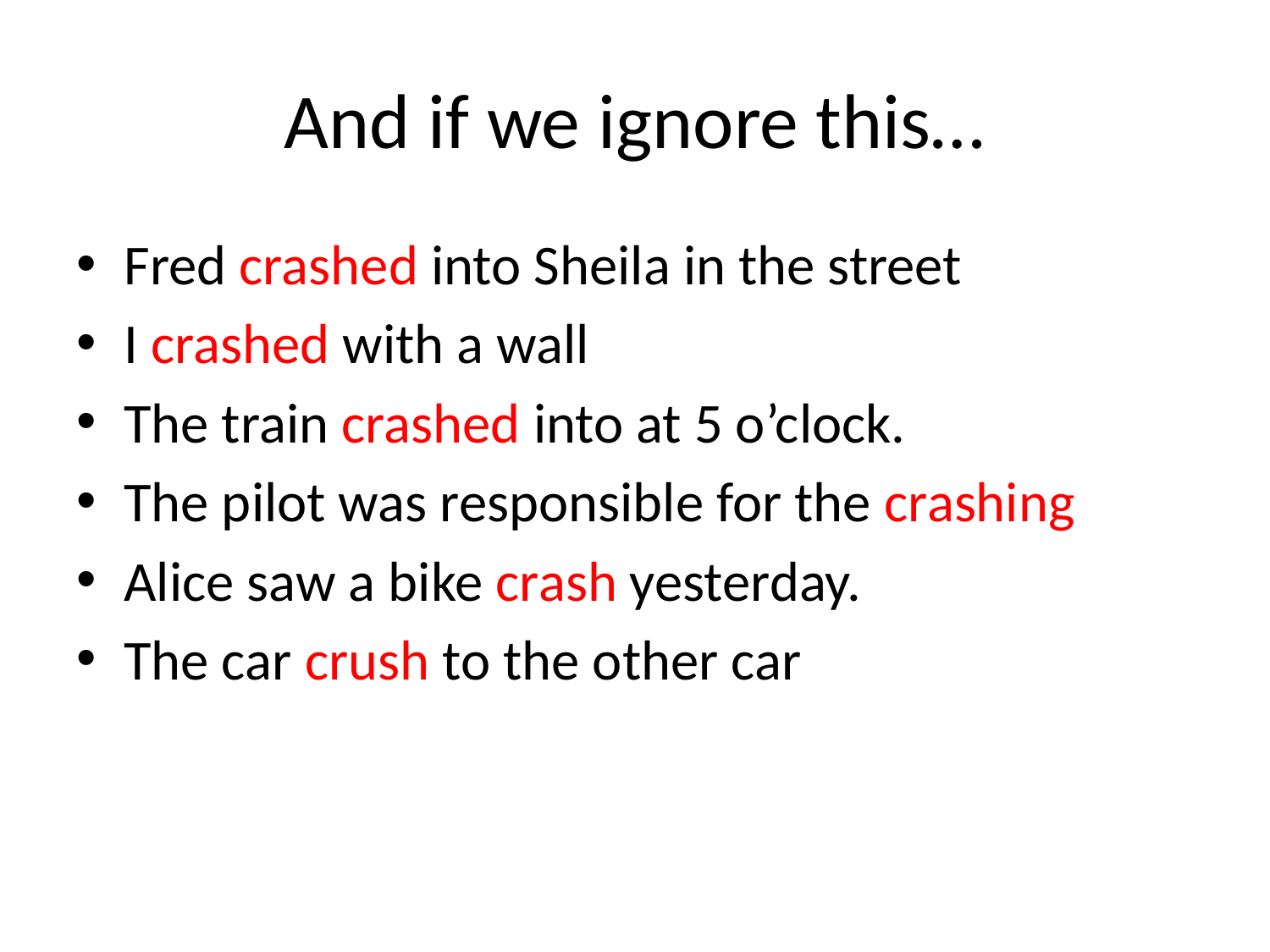

# And if we ignore this…
Fred crashed into Sheila in the street
I crashed with a wall
The train crashed into at 5 o’clock.
The pilot was responsible for the crashing
Alice saw a bike crash yesterday.
The car crush to the other car